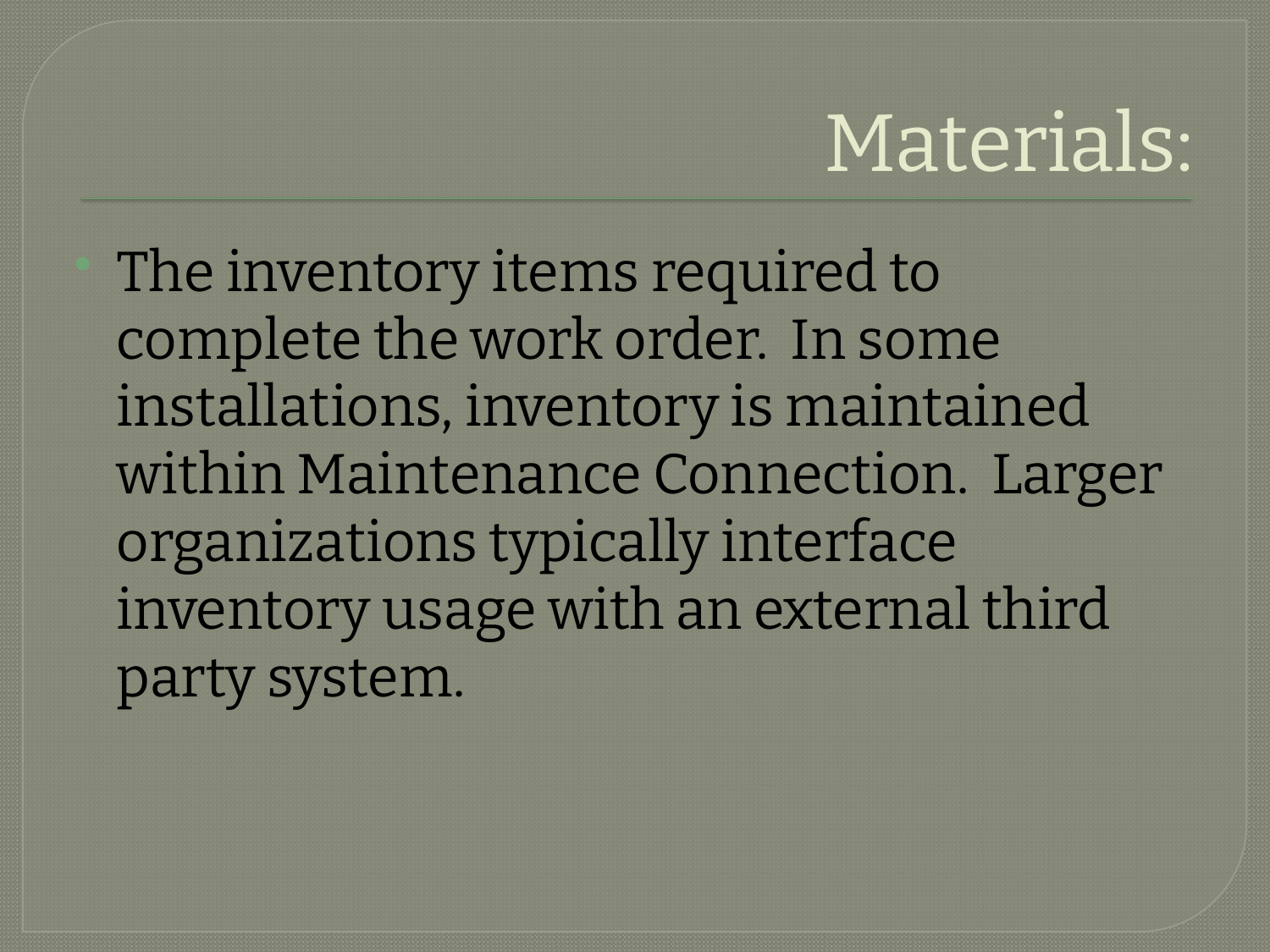

# Materials:
The inventory items required to complete the work order.  In some installations, inventory is maintained within Maintenance Connection.  Larger organizations typically interface inventory usage with an external third party system.